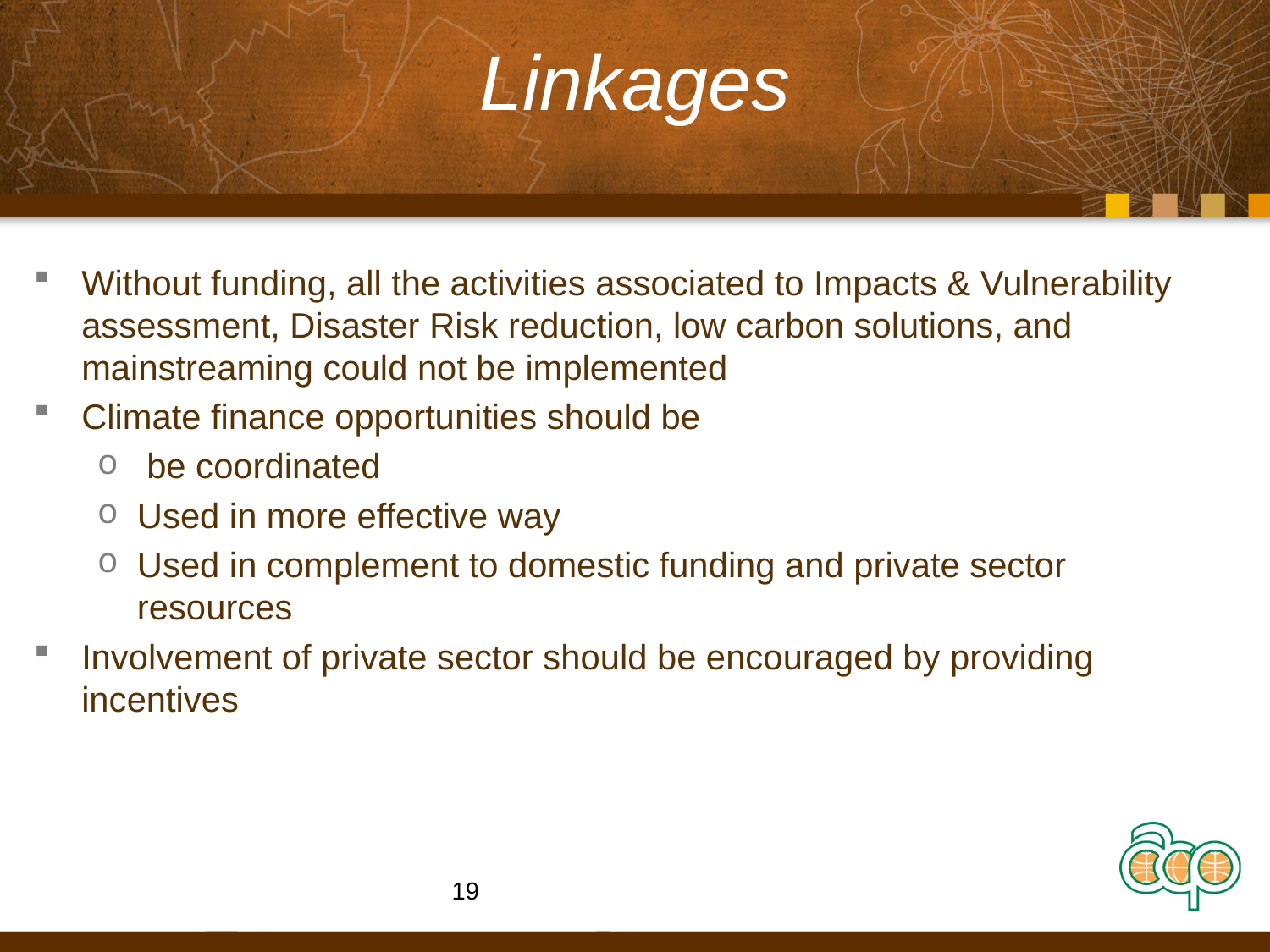

# Linkages
Without funding, all the activities associated to Impacts & Vulnerability assessment, Disaster Risk reduction, low carbon solutions, and mainstreaming could not be implemented
Climate finance opportunities should be
 be coordinated
Used in more effective way
Used in complement to domestic funding and private sector resources
Involvement of private sector should be encouraged by providing  incentives
19